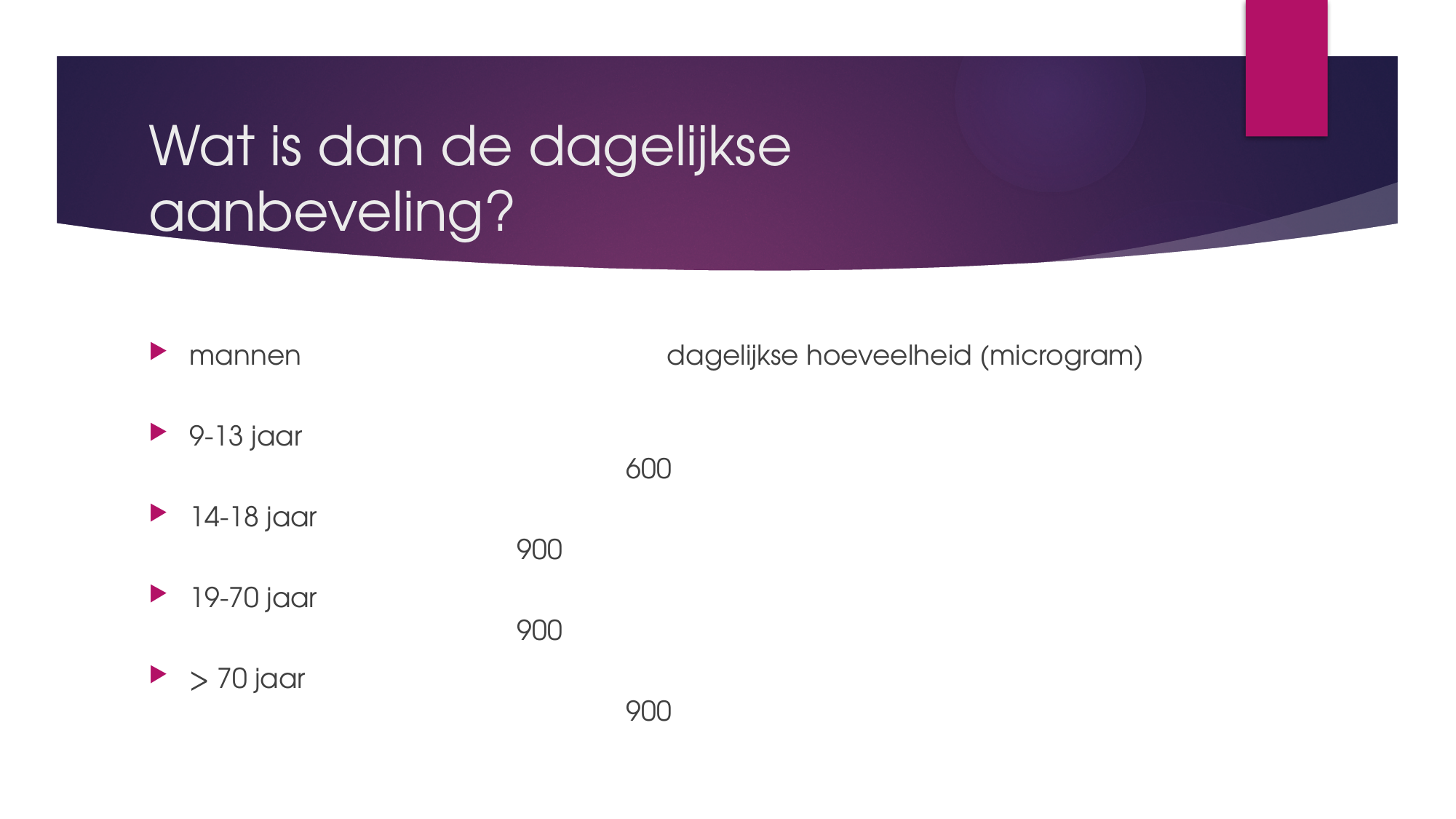

# Wat is dan de dagelijkse aanbeveling?

mannen                                                dagelijkse hoeveelheid (microgram)
9-13 jaar												600
14-18 jaar											900
19-70 jaar 											900
> 70 jaar 												900